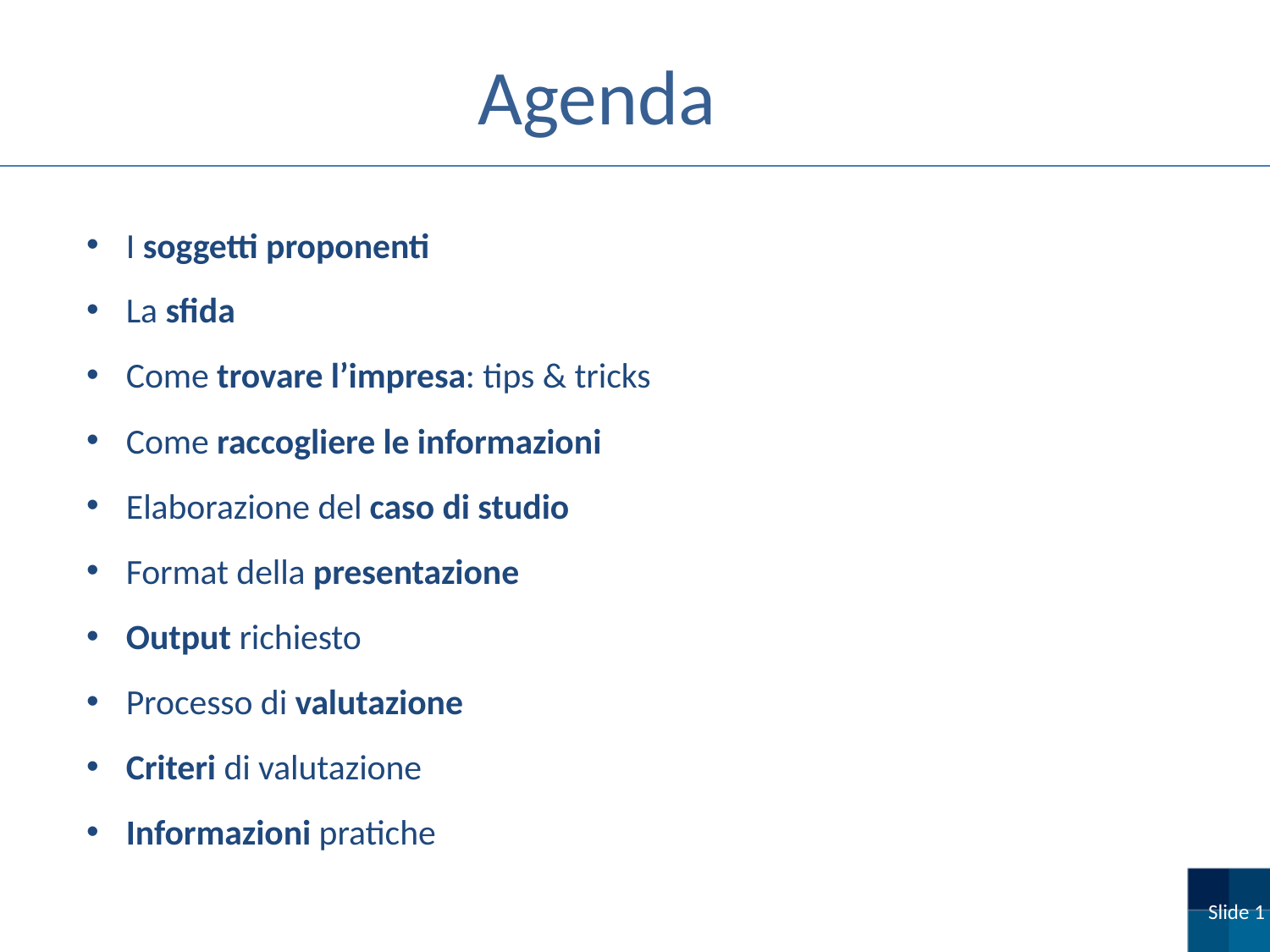

Agenda

I soggetti proponenti
La sfida
Come trovare l’impresa: tips & tricks
Come raccogliere le informazioni
Elaborazione del caso di studio
Format della presentazione
Output richiesto
Processo di valutazione
Criteri di valutazione
Informazioni pratiche
Slide 1